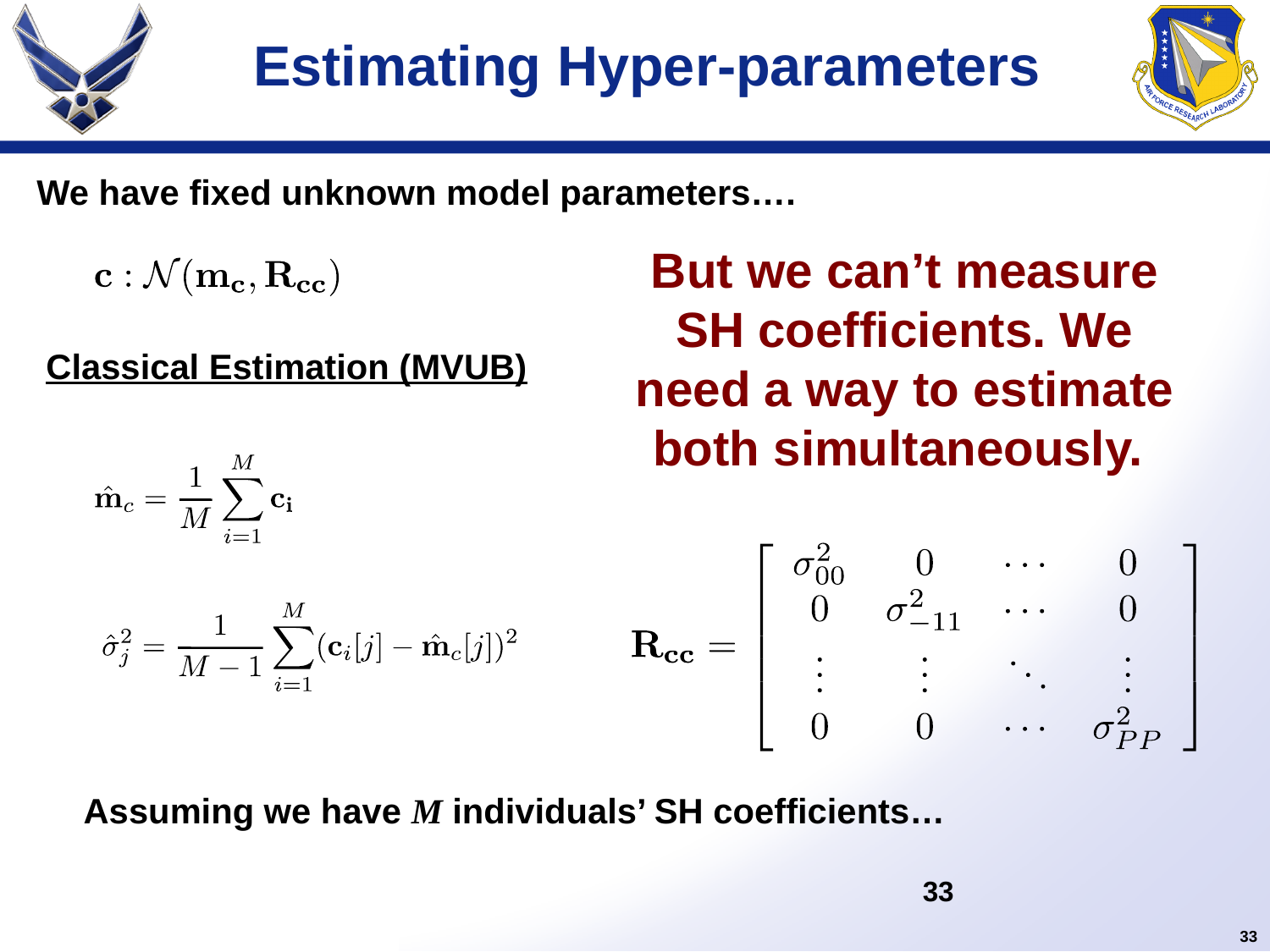

# Estimating Hyper-parameters
We have fixed unknown model parameters….
But we can’t measure SH coefficients. We need a way to estimate both simultaneously.

Classical Estimation (MVUB)

Assuming we have M individuals’ SH coefficients…
33